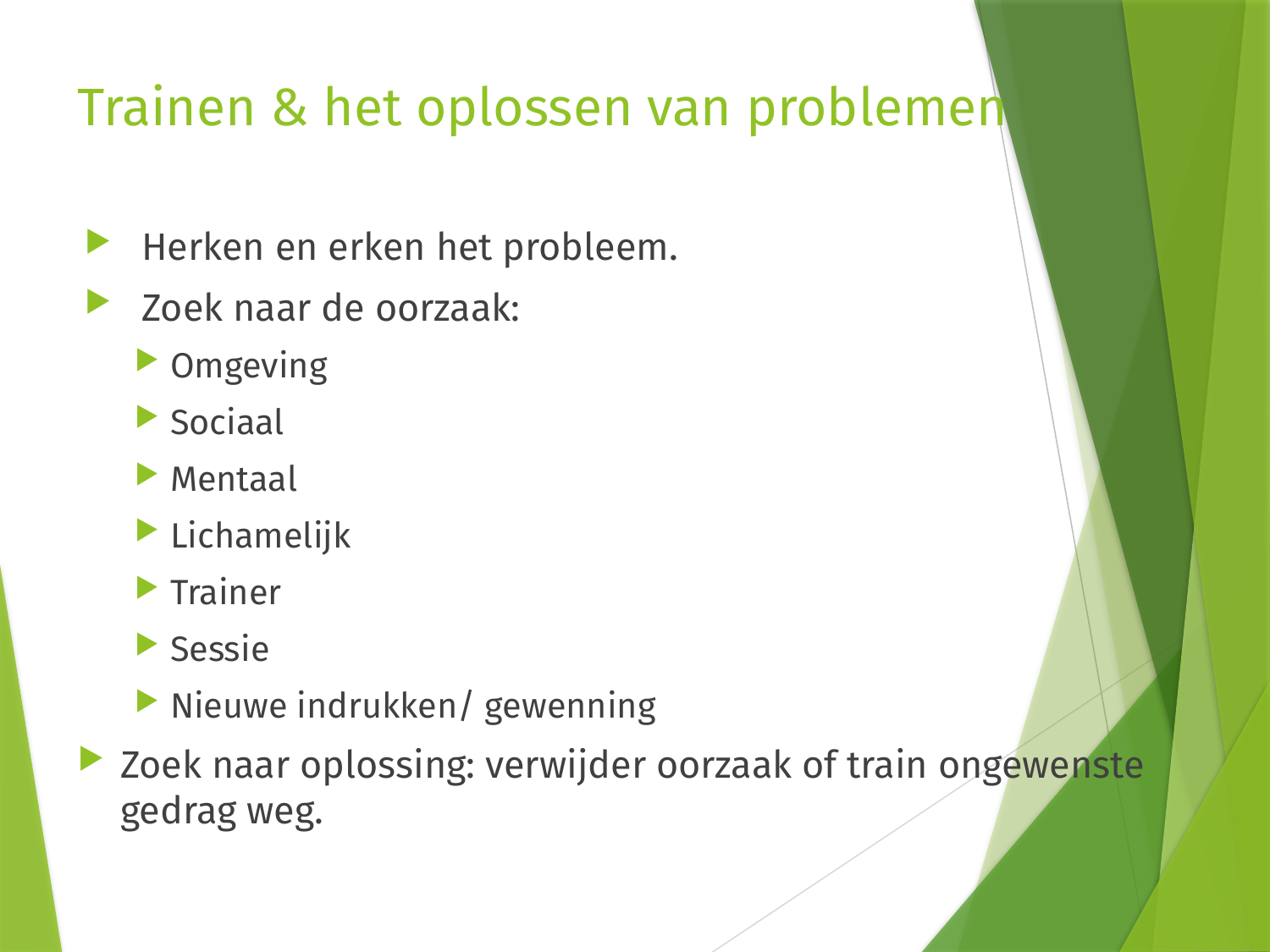

# Trainen & het oplossen van problemen
Herken en erken het probleem.
Zoek naar de oorzaak:
Omgeving
Sociaal
Mentaal
Lichamelijk
Trainer
Sessie
Nieuwe indrukken/ gewenning
Zoek naar oplossing: verwijder oorzaak of train ongewenste gedrag weg.